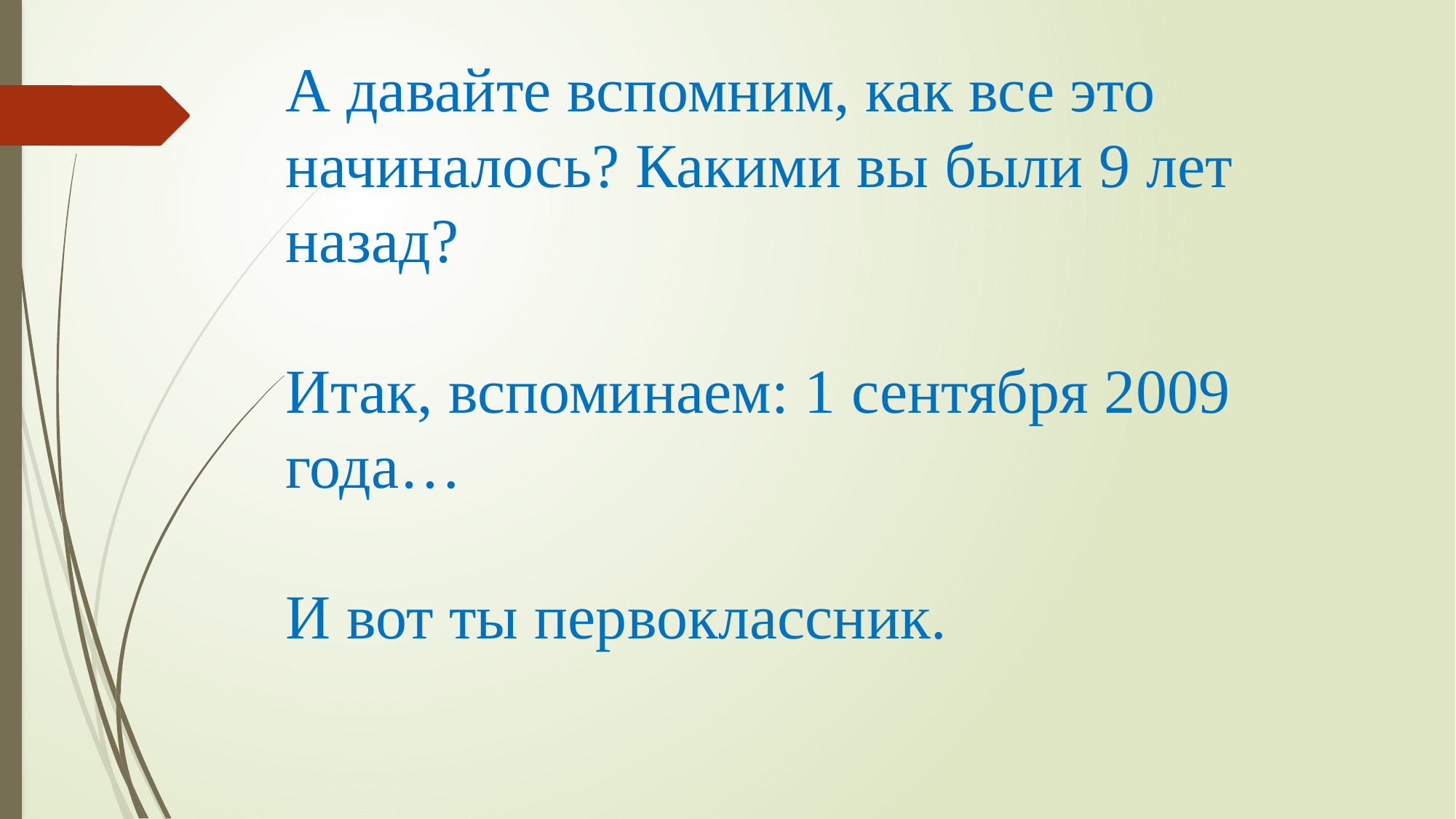

# А давайте вспомним, как все это начиналось? Какими вы были 9 лет назад? Итак, вспоминаем: 1 сентября 2009 года… И вот ты первоклассник.